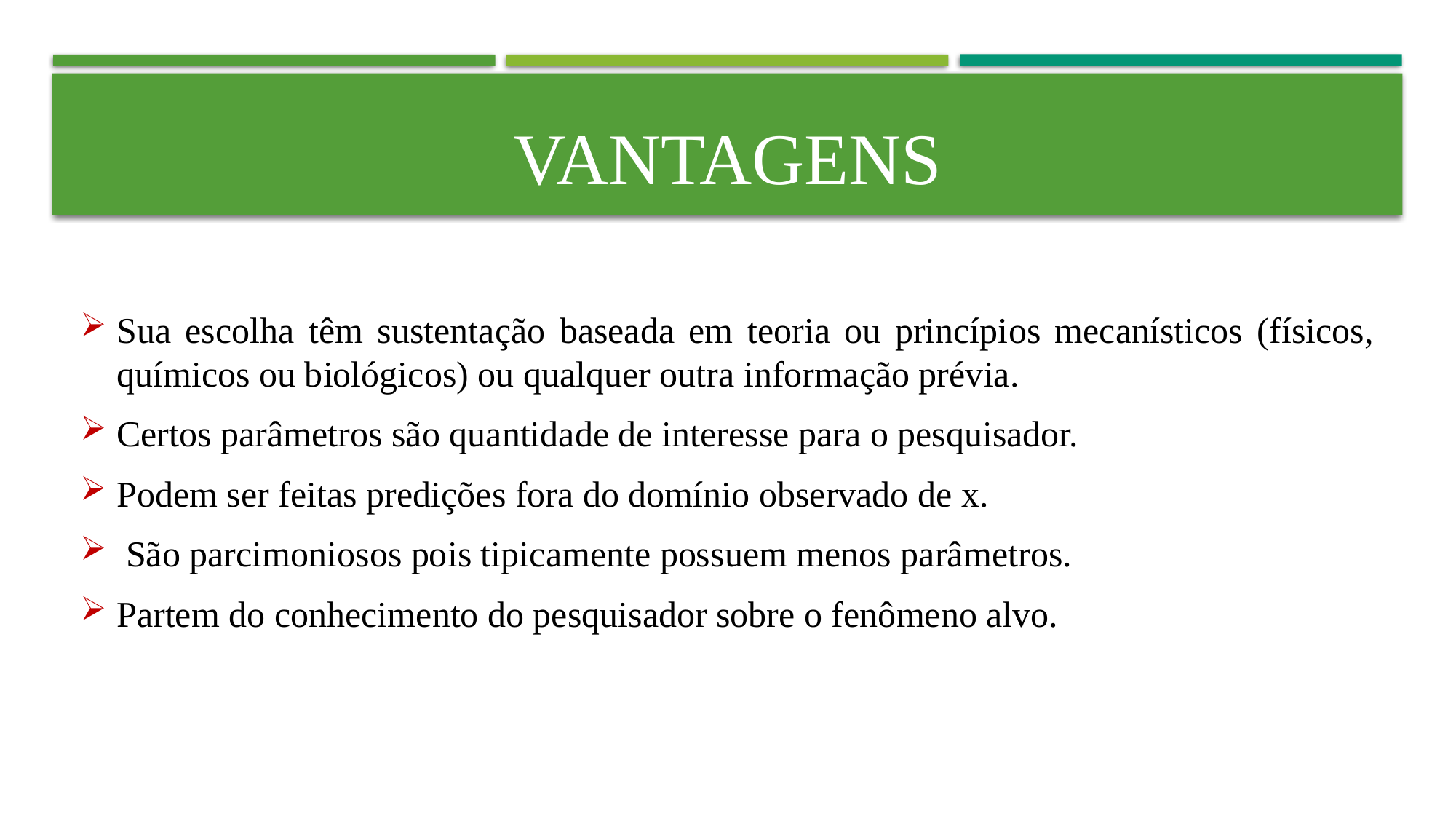

# Vantagens

Sua escolha têm sustentação baseada em teoria ou princípios mecanísticos (físicos, químicos ou biológicos) ou qualquer outra informação prévia.
Certos parâmetros são quantidade de interesse para o pesquisador.
Podem ser feitas predições fora do domínio observado de x.
 São parcimoniosos pois tipicamente possuem menos parâmetros.
Partem do conhecimento do pesquisador sobre o fenômeno alvo.